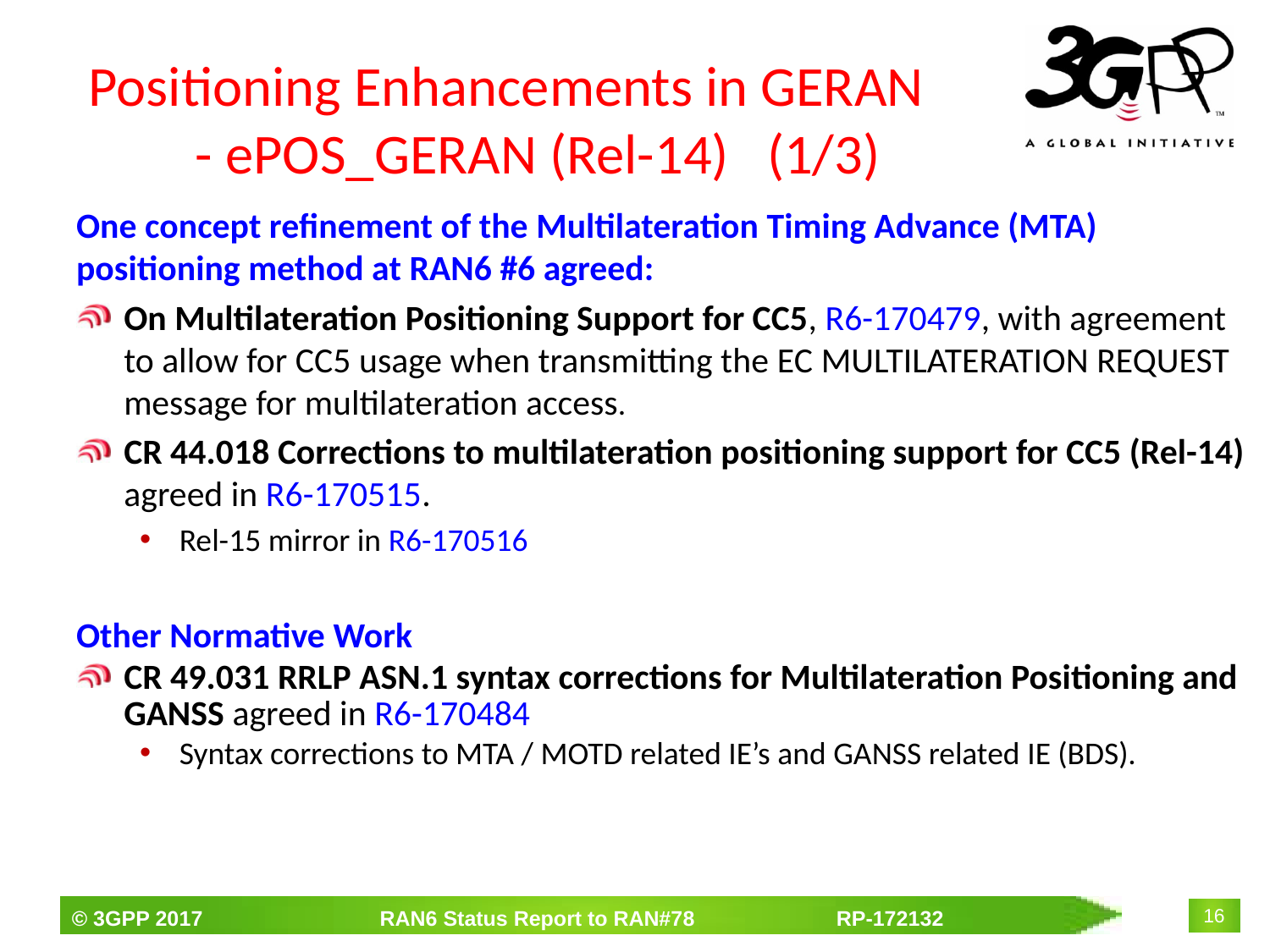

# Positioning Enhancements in GERAN      - ePOS_GERAN (Rel-14)   (1/3)
One concept refinement of the Multilateration Timing Advance (MTA) positioning method at RAN6 #6 agreed:
On Multilateration Positioning Support for CC5, R6-170479, with agreement to allow for CC5 usage when transmitting the EC MULTILATERATION REQUEST message for multilateration access.
CR 44.018 Corrections to multilateration positioning support for CC5 (Rel-14) agreed in R6-170515.
Rel-15 mirror in R6-170516

Other Normative Work
CR 49.031 RRLP ASN.1 syntax corrections for Multilateration Positioning and GANSS agreed in R6-170484
Syntax corrections to MTA / MOTD related IE’s and GANSS related IE (BDS).